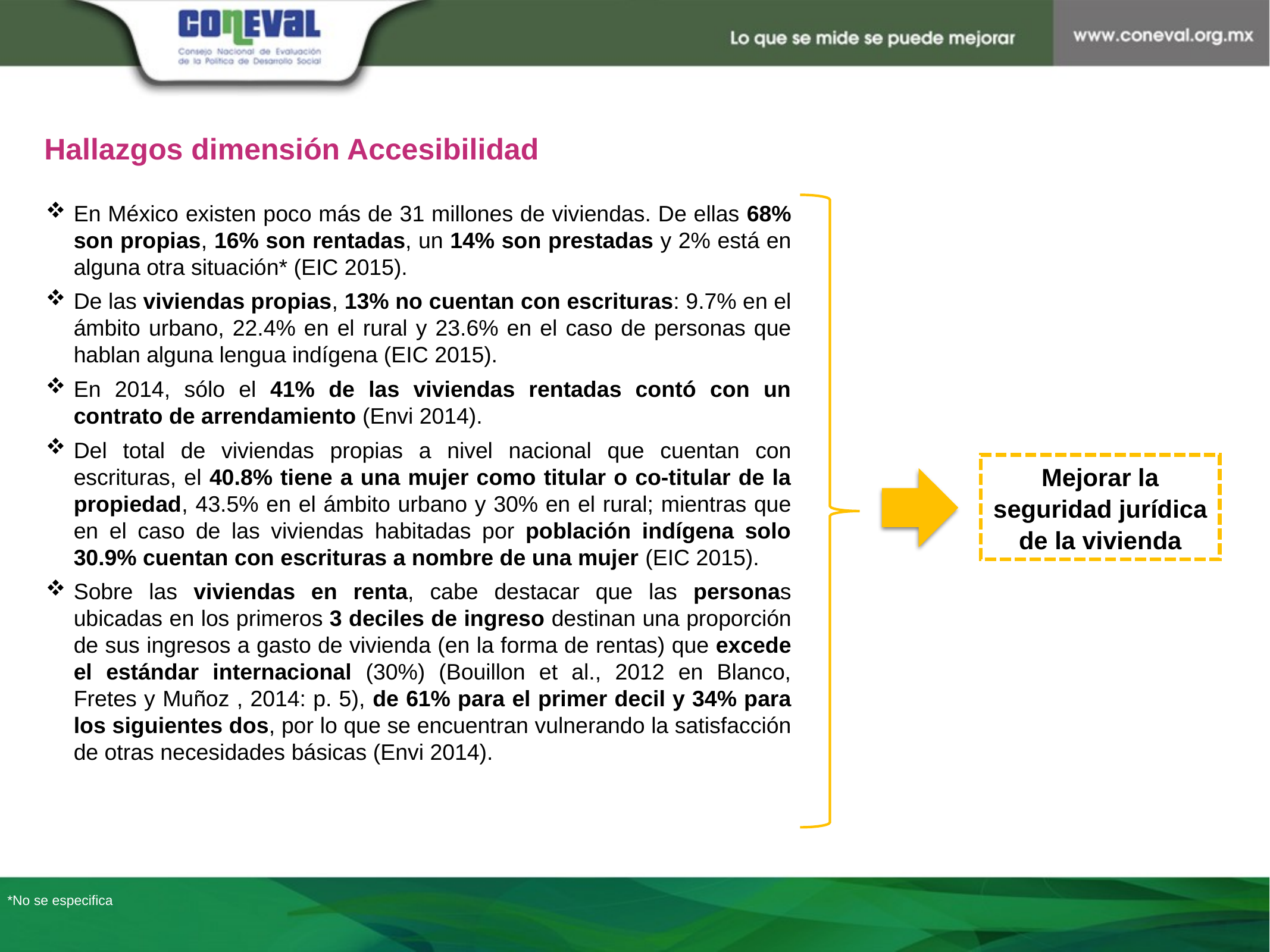

Hallazgos dimensión Accesibilidad

En México existen poco más de 31 millones de viviendas. De ellas 68% son propias, 16% son rentadas, un 14% son prestadas y 2% está en alguna otra situación* (EIC 2015).
De las viviendas propias, 13% no cuentan con escrituras: 9.7% en el ámbito urbano, 22.4% en el rural y 23.6% en el caso de personas que hablan alguna lengua indígena (EIC 2015).
En 2014, sólo el 41% de las viviendas rentadas contó con un contrato de arrendamiento (Envi 2014).
Del total de viviendas propias a nivel nacional que cuentan con escrituras, el 40.8% tiene a una mujer como titular o co-titular de la propiedad, 43.5% en el ámbito urbano y 30% en el rural; mientras que en el caso de las viviendas habitadas por población indígena solo 30.9% cuentan con escrituras a nombre de una mujer (EIC 2015).
Sobre las viviendas en renta, cabe destacar que las personas ubicadas en los primeros 3 deciles de ingreso destinan una proporción de sus ingresos a gasto de vivienda (en la forma de rentas) que excede el estándar internacional (30%) (Bouillon et al., 2012 en Blanco, Fretes y Muñoz , 2014: p. 5), de 61% para el primer decil y 34% para los siguientes dos, por lo que se encuentran vulnerando la satisfacción de otras necesidades básicas (Envi 2014).
Mejorar la seguridad jurídica de la vivienda

*No se especifica